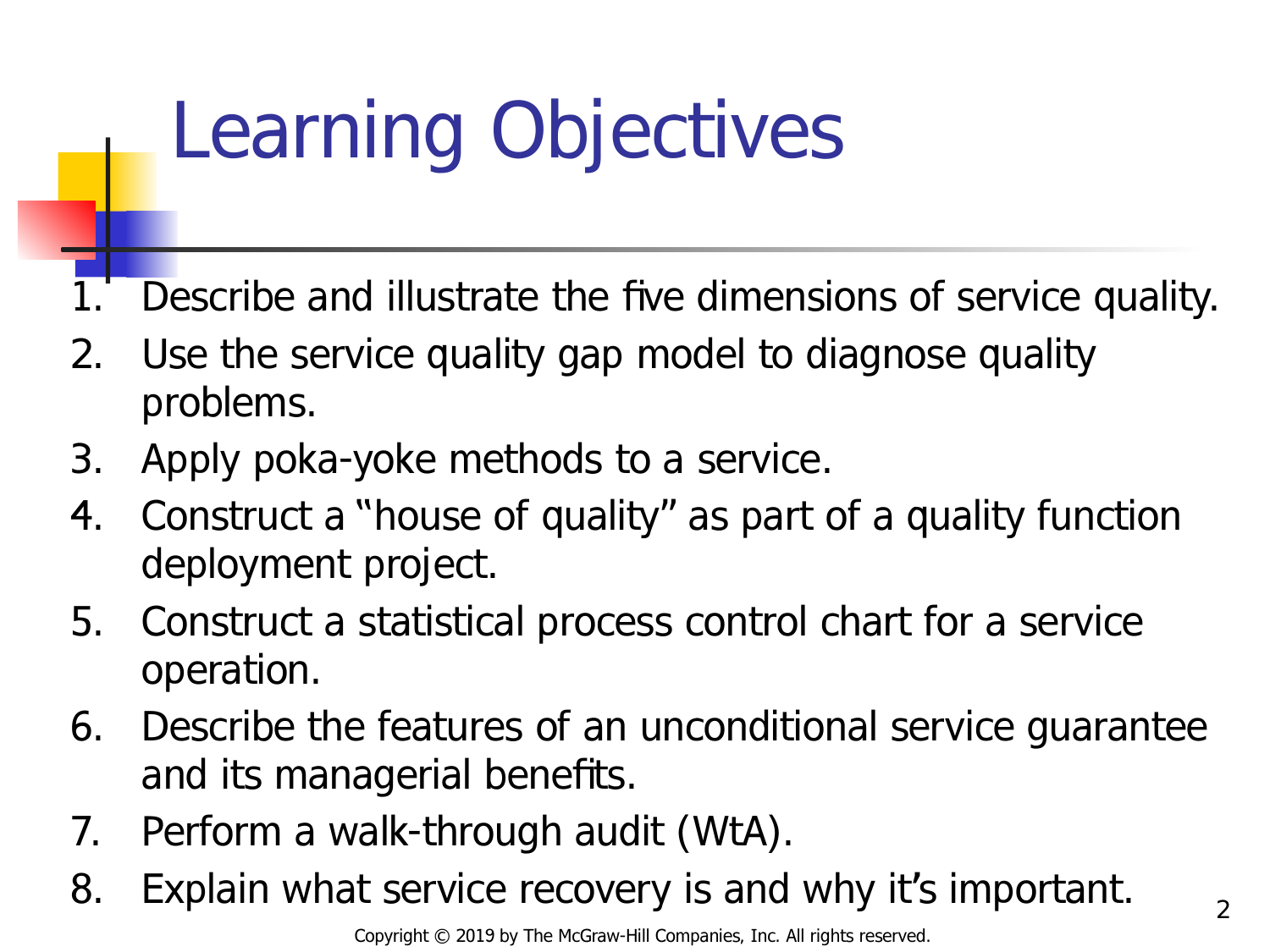

# Learning Objectives
Describe and illustrate the five dimensions of service quality.
Use the service quality gap model to diagnose quality problems.
Apply poka-yoke methods to a service.
Construct a “house of quality” as part of a quality function deployment project.
Construct a statistical process control chart for a service operation.
Describe the features of an unconditional service guarantee and its managerial benefits.
Perform a walk-through audit (WtA).
Explain what service recovery is and why it’s important.

2
Copyright © 2019 by The McGraw-Hill Companies, Inc. All rights reserved.